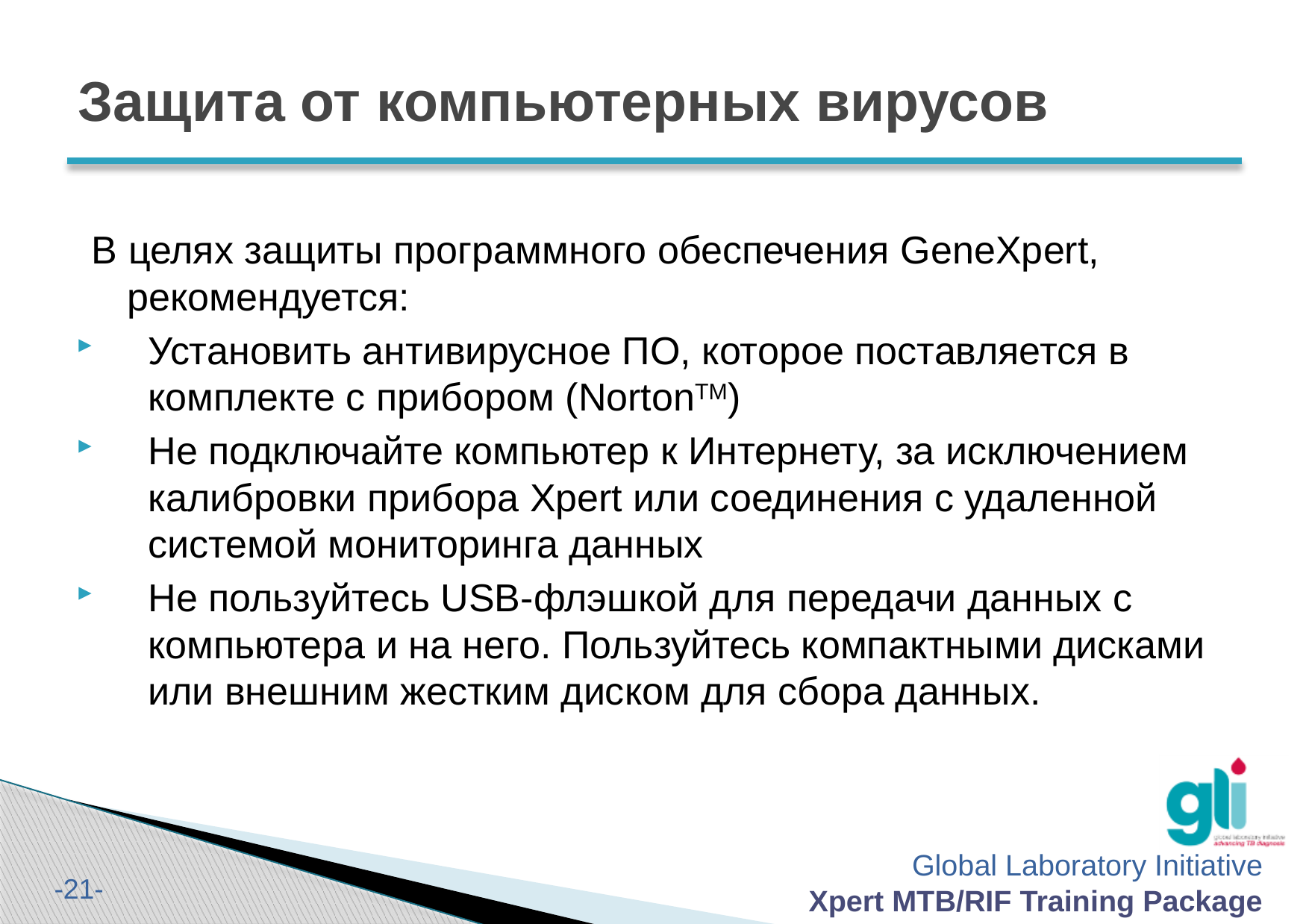

# Защита от компьютерных вирусов
В целях защиты программного обеспечения GeneXpert, рекомендуется:
Установить антивирусное ПО, которое поставляется в комплекте с прибором (NortonTM)
Не подключайте компьютер к Интернету, за исключением калибровки прибора Xpert или соединения с удаленной системой мониторинга данных
Не пользуйтесь USB-флэшкой для передачи данных с компьютера и на него. Пользуйтесь компактными дисками или внешним жестким диском для сбора данных.